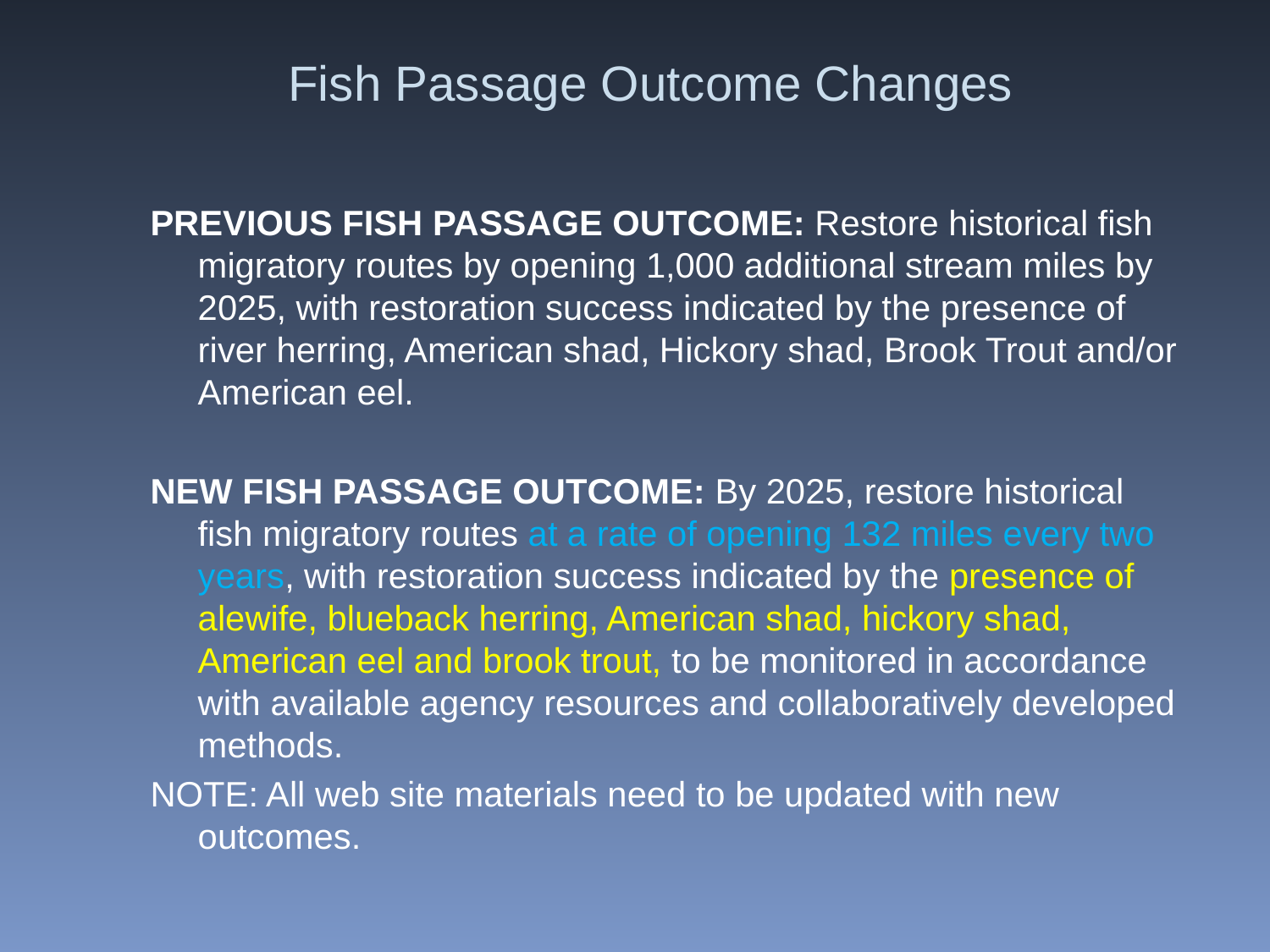

# Fish Passage Outcome Changes

PREVIOUS FISH PASSAGE OUTCOME: Restore historical fish migratory routes by opening 1,000 additional stream miles by 2025, with restoration success indicated by the presence of river herring, American shad, Hickory shad, Brook Trout and/or American eel.

NEW FISH PASSAGE OUTCOME: By 2025, restore historical fish migratory routes at a rate of opening 132 miles every two years, with restoration success indicated by the presence of alewife, blueback herring, American shad, hickory shad, American eel and brook trout, to be monitored in accordance with available agency resources and collaboratively developed methods.
NOTE: All web site materials need to be updated with new outcomes.